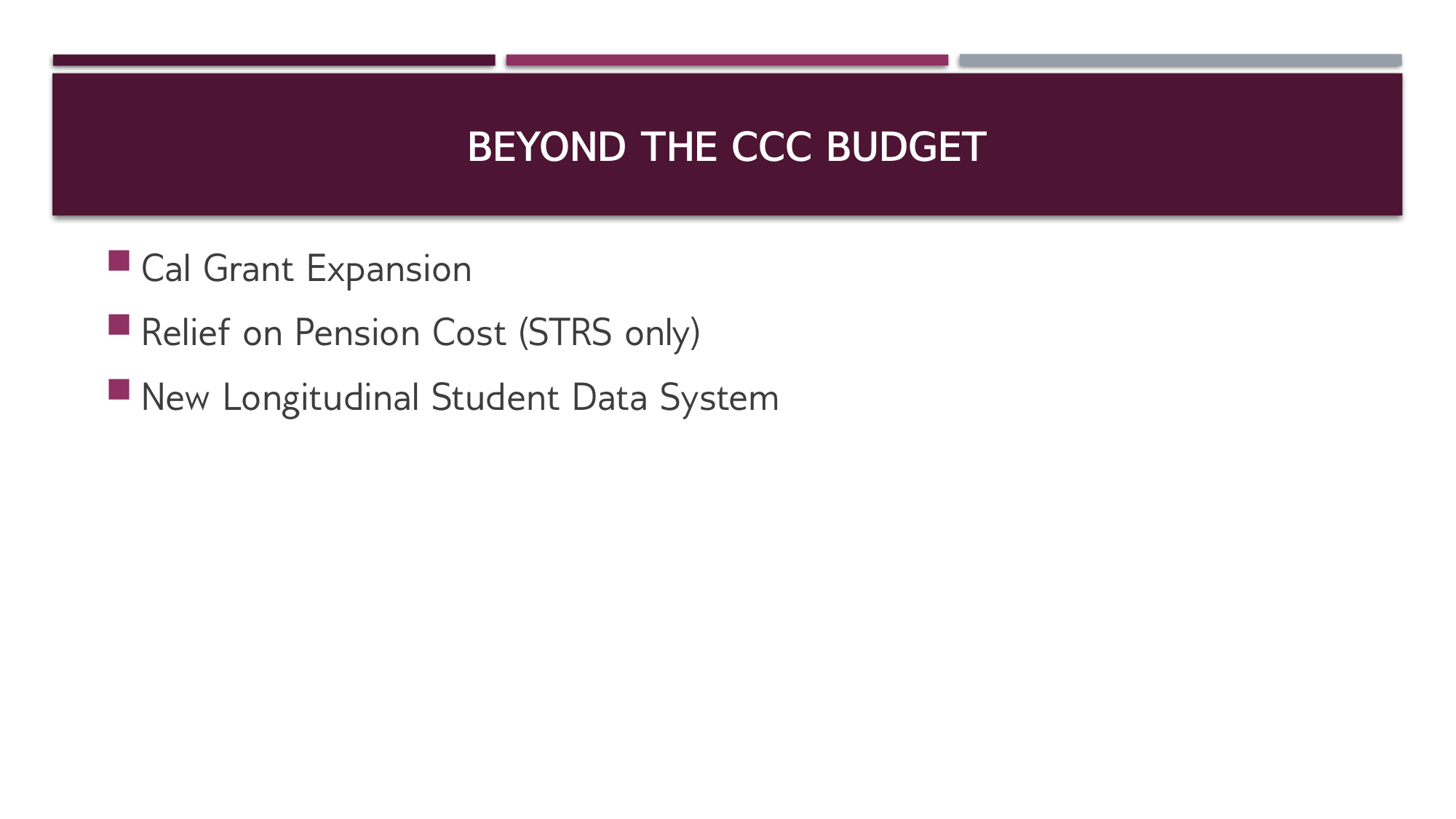

# Beyond the CCC Budget
Cal Grant Expansion
Relief on Pension Cost (STRS only)
New Longitudinal Student Data System